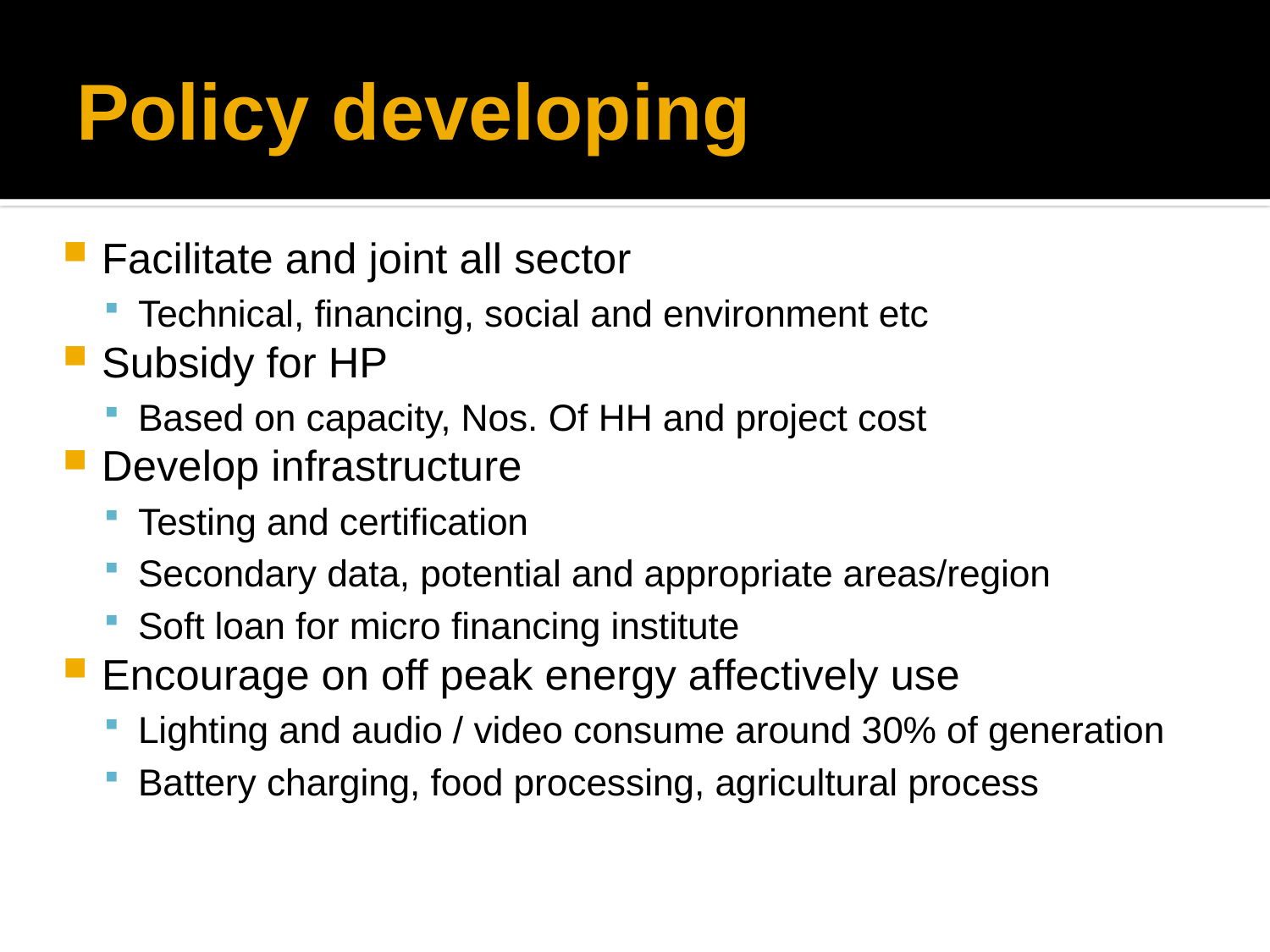

# Policy developing
Facilitate and joint all sector
Technical, financing, social and environment etc
Subsidy for HP
Based on capacity, Nos. Of HH and project cost
Develop infrastructure
Testing and certification
Secondary data, potential and appropriate areas/region
Soft loan for micro financing institute
Encourage on off peak energy affectively use
Lighting and audio / video consume around 30% of generation
Battery charging, food processing, agricultural process